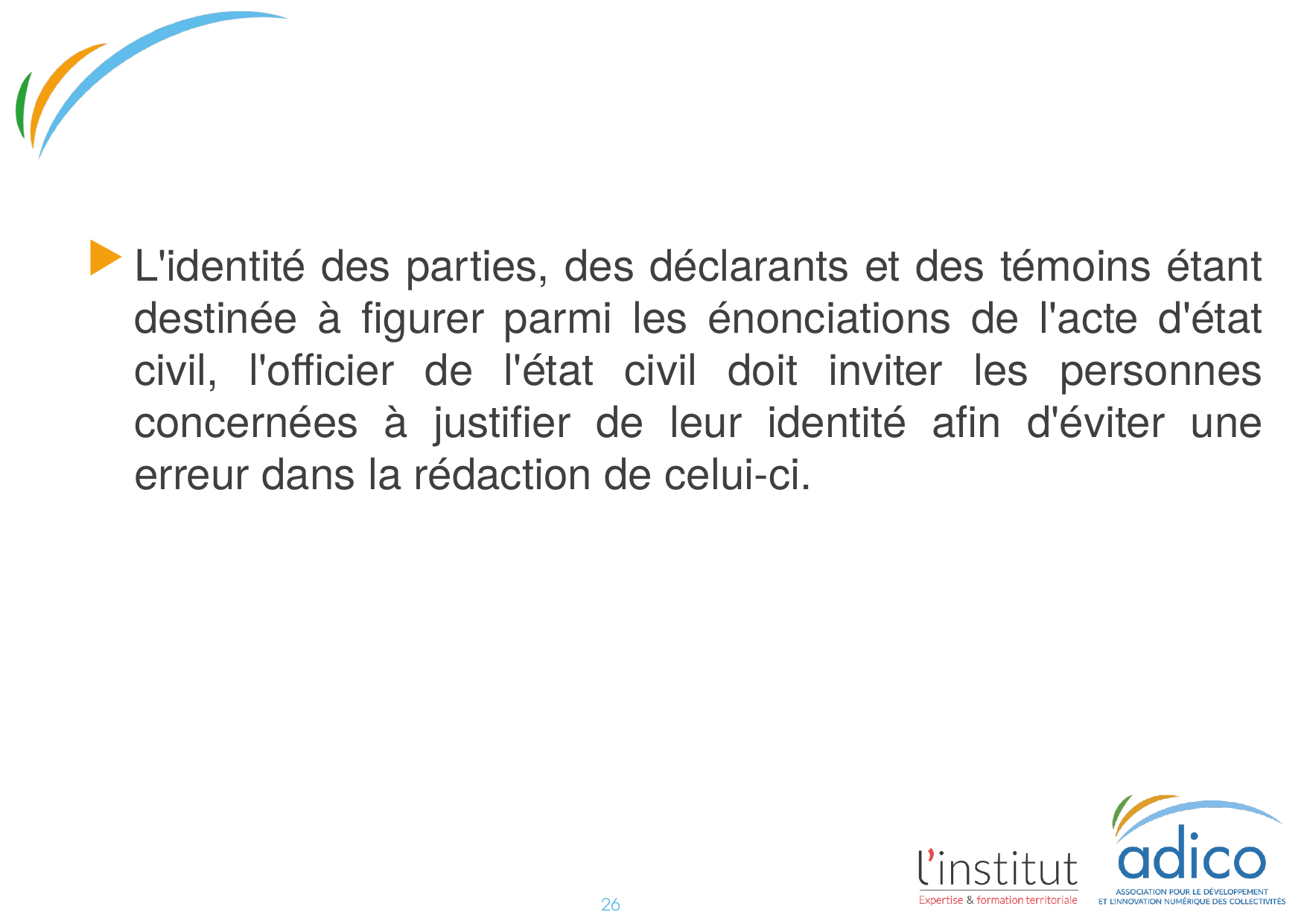

#

L'identité des parties, des déclarants et des témoins étant destinée à figurer parmi les énonciations de l'acte d'état civil, l'officier de l'état civil doit inviter les personnes concernées à justifier de leur identité afin d'éviter une erreur dans la rédaction de celui-ci.